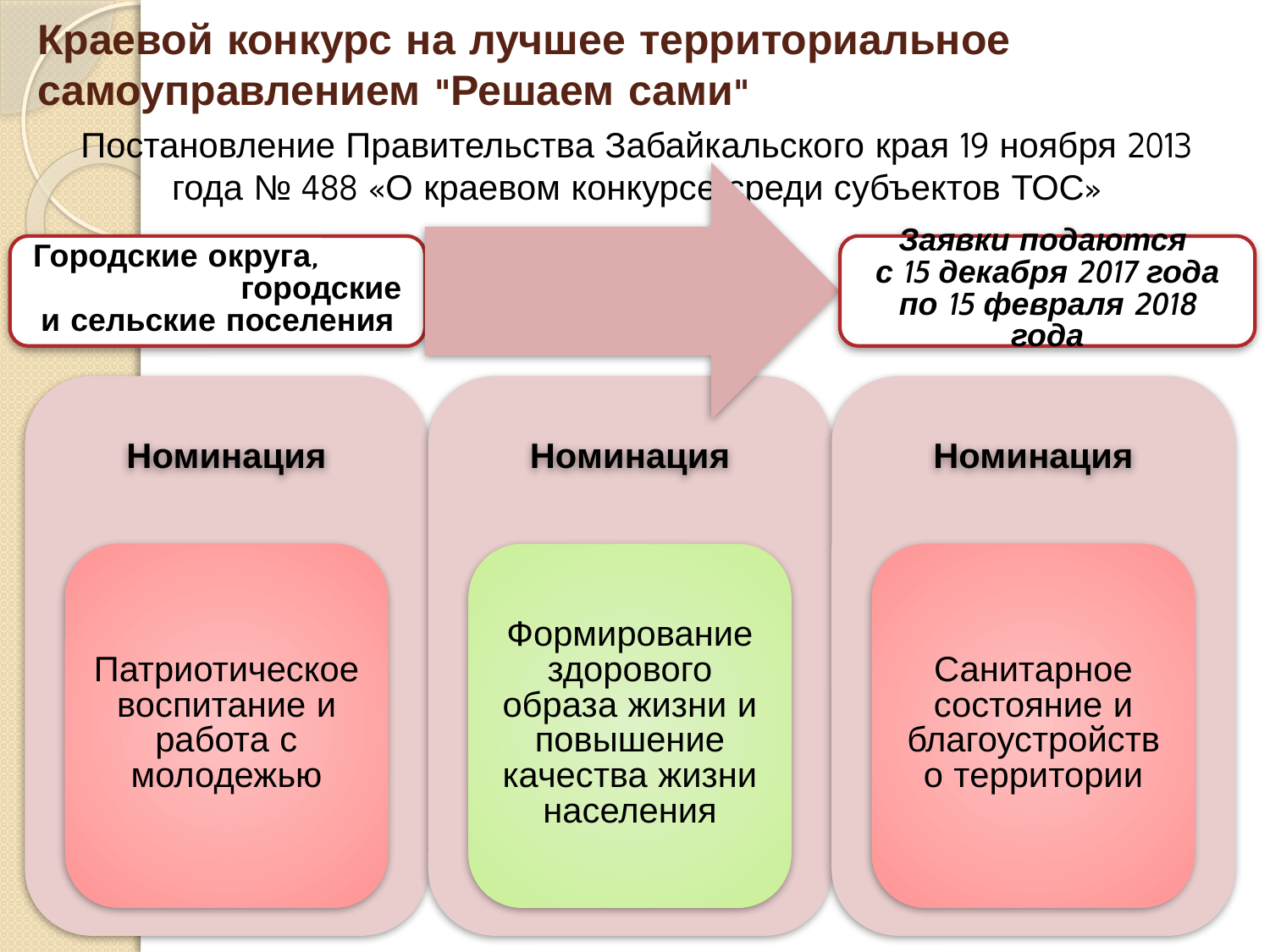

# Краевой конкурс на лучшее территориальное самоуправлением "Решаем сами"
Постановление Правительства Забайкальского края 19 ноября 2013 года № 488 «О краевом конкурсе среди субъектов ТОС»

Городские округа,                             городские и сельские поселения
Заявки подаются
с 15 декабря 2017 года по 15 февраля 2018 года
Номинация
Санитарное состояние и благоустройство территории
Номинация
Патриотическое воспитание и работа с молодежью
Формирование здорового образа жизни и повышение качества жизни населения
Номинация